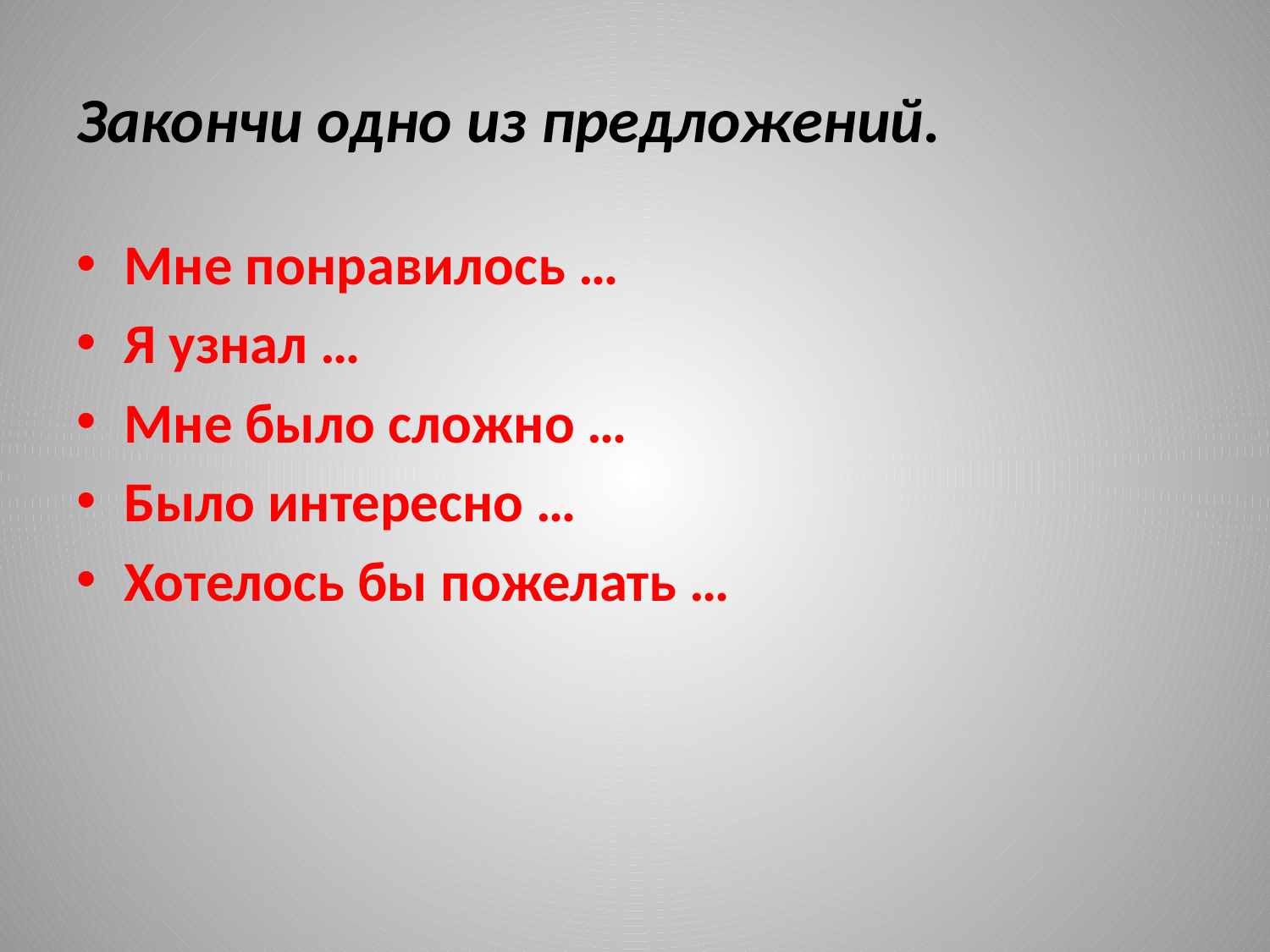

# Закончи одно из предложений.
Мне понравилось …
Я узнал …
Мне было сложно …
Было интересно …
Хотелось бы пожелать …